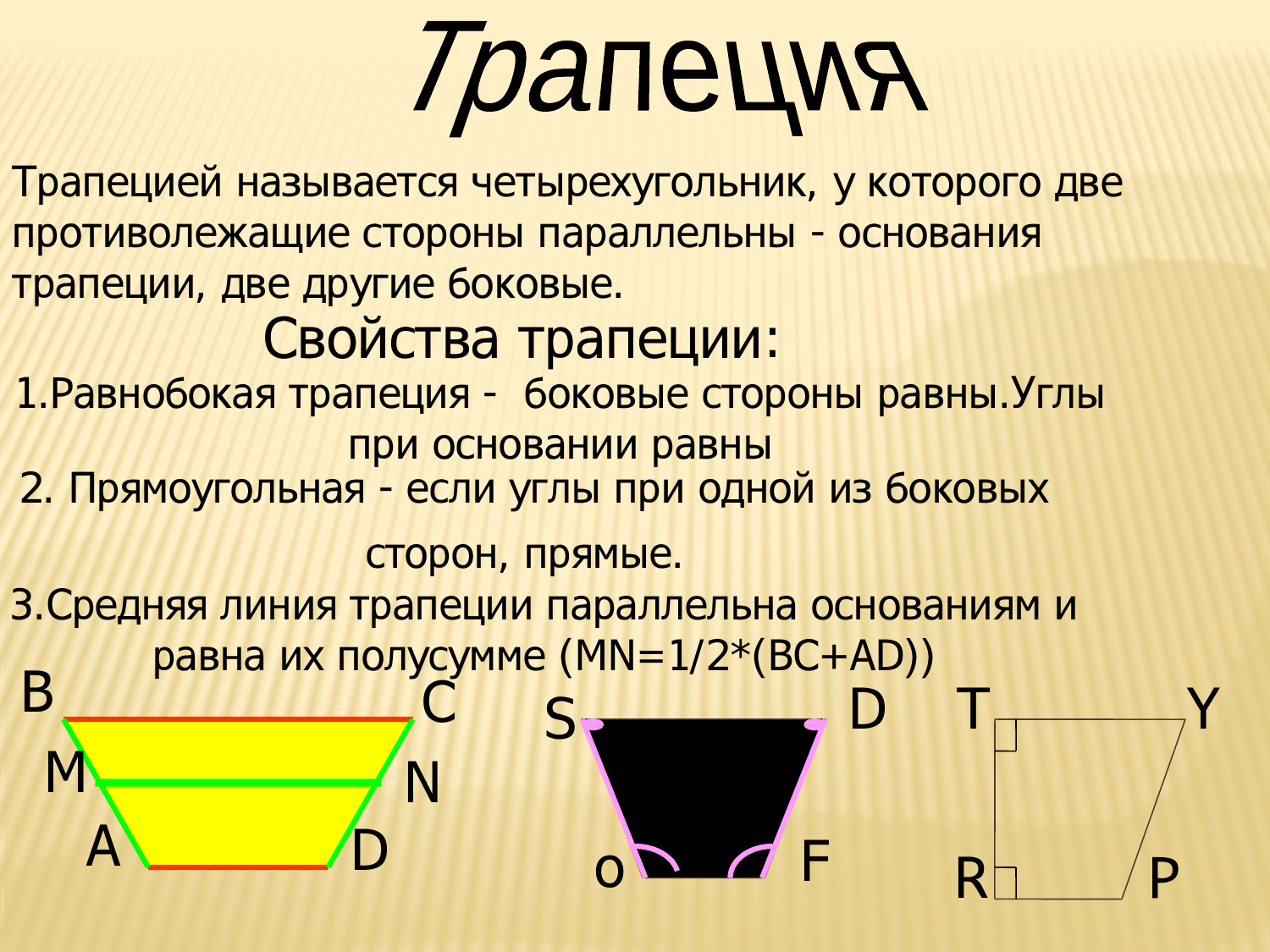

Трапеция
Трапецией называется четырехугольник, у которого две противолежащие стороны параллельны - основания трапеции, две другие боковые.
Свойства трапеции:
1.Равнобокая трапеция -  боковые стороны равны.Углы при основании равны
2. Прямоугольная - если углы при одной из боковых сторон, прямые.
3.Средняя линия трапеции параллельна основаниям и равна их полусумме (MN=1/2*(BC+AD))

B
C

A
D
D
S

F
o
T
Y

R
P

M
N